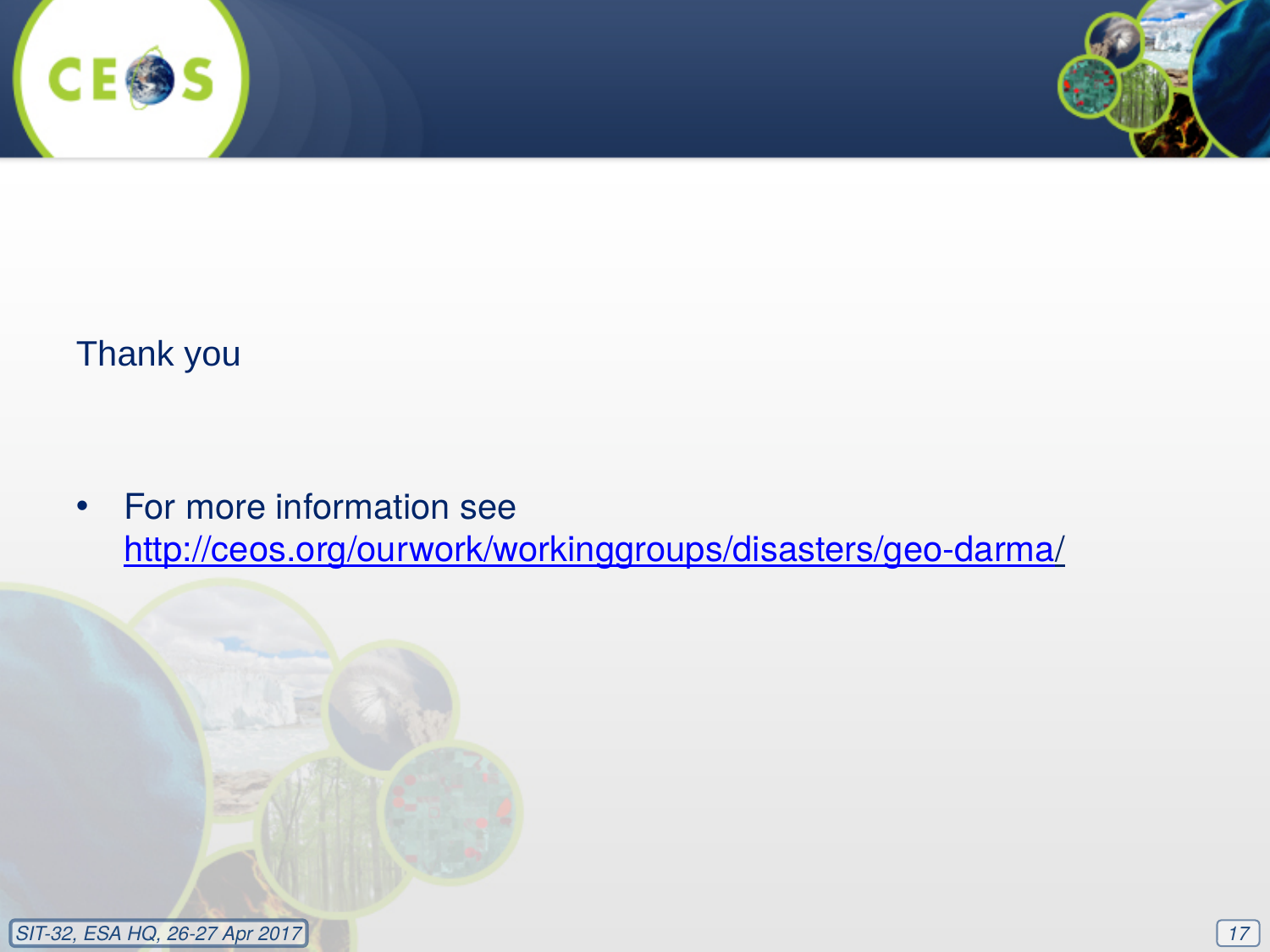

Thank you

For more information see  http://ceos.org/ourwork/workinggroups/disasters/geo-darma/
17